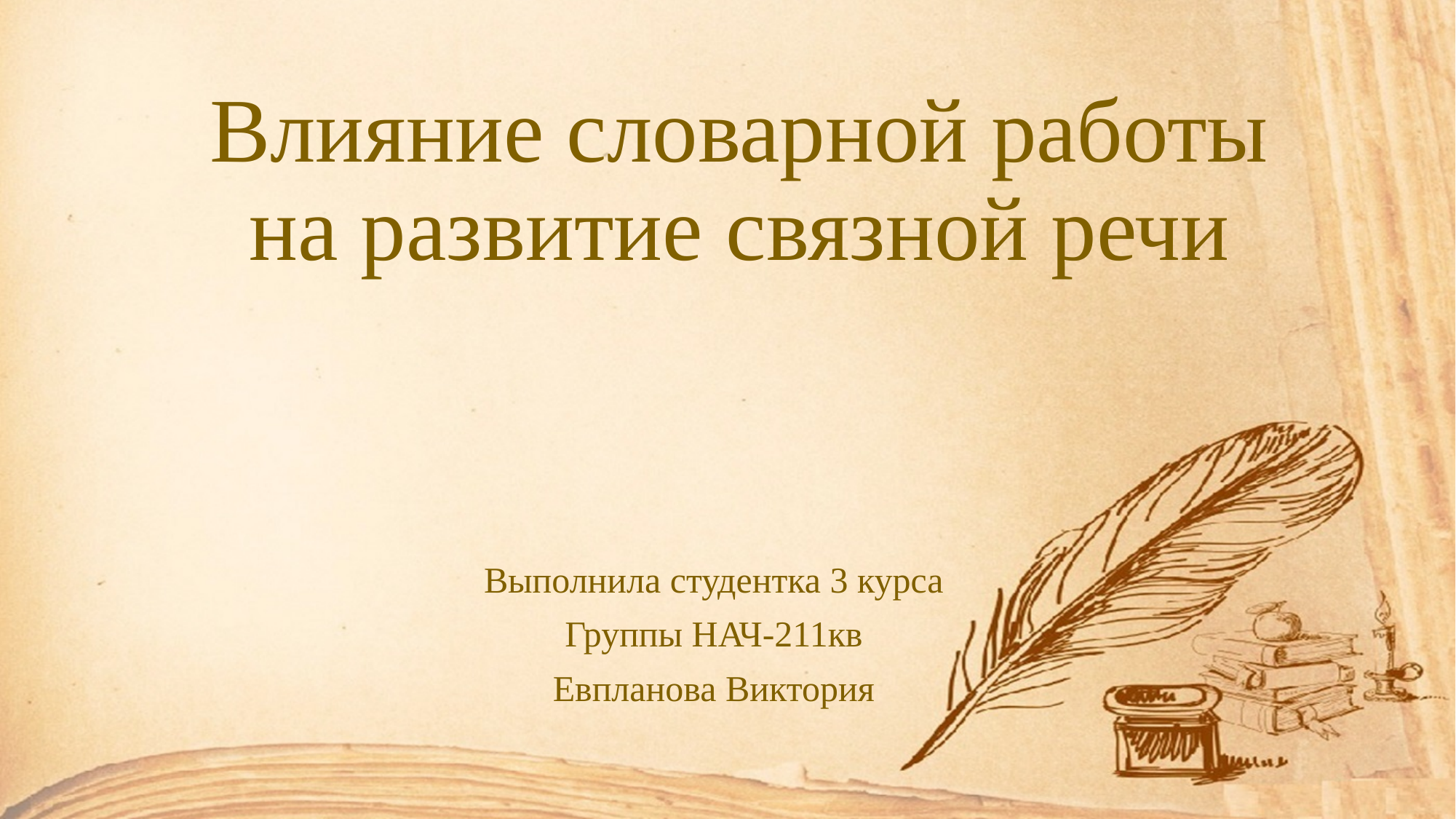

# Влияние словарной работы на развитие связной речи
Выполнила студентка 3 курса
Группы НАЧ-211кв
Евпланова Виктория